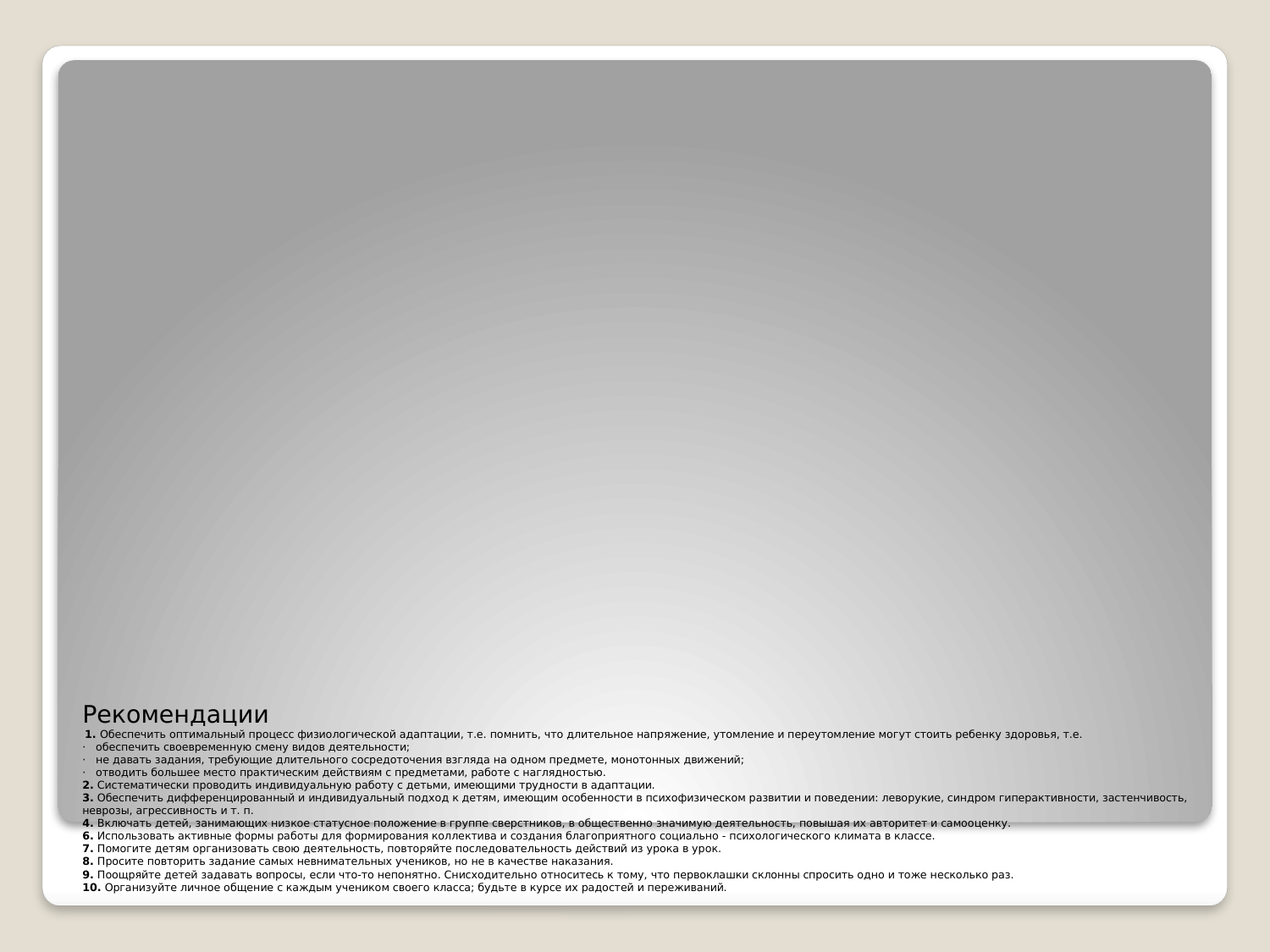

# Рекомендации 1. Обеспечить оптимальный процесс физиологической адаптации, т.е. помнить, что длительное напряжение, утомление и переутомление могут стоить ребенку здоровья, т.е. ·   обеспечить своевременную смену видов деятельности; ·   не давать задания, требующие длительного сосредоточения взгляда на одном предмете, монотонных движений; ·   отводить большее место практическим действиям с предметами, работе с наглядностью. 2. Систематически проводить индивидуальную работу с детьми, имеющими трудности в адаптации. 3. Обеспечить дифференцированный и индивидуальный подход к детям, имеющим особенности в психофизическом развитии и поведении: леворукие, синдром гиперактивности, застенчивость, неврозы, агрессивность и т. п. 4. Включать детей, занимающих низкое статусное положение в группе сверстников, в общественно значимую деятельность, повышая их авторитет и самооценку. 6. Использовать активные формы работы для формирования коллектива и создания благоприятного социально - психологического климата в классе. 7. Помогите детям организовать свою деятельность, повторяйте последовательность действий из урока в урок. 8. Просите повторить задание самых невнимательных учеников, но не в качестве наказания. 9. Поощряйте детей задавать вопросы, если что-то непонятно. Снисходительно относитесь к тому, что первоклашки склонны спросить одно и тоже несколько раз. 10. Организуйте личное общение с каждым учеником своего класса; будьте в курсе их радостей и переживаний.